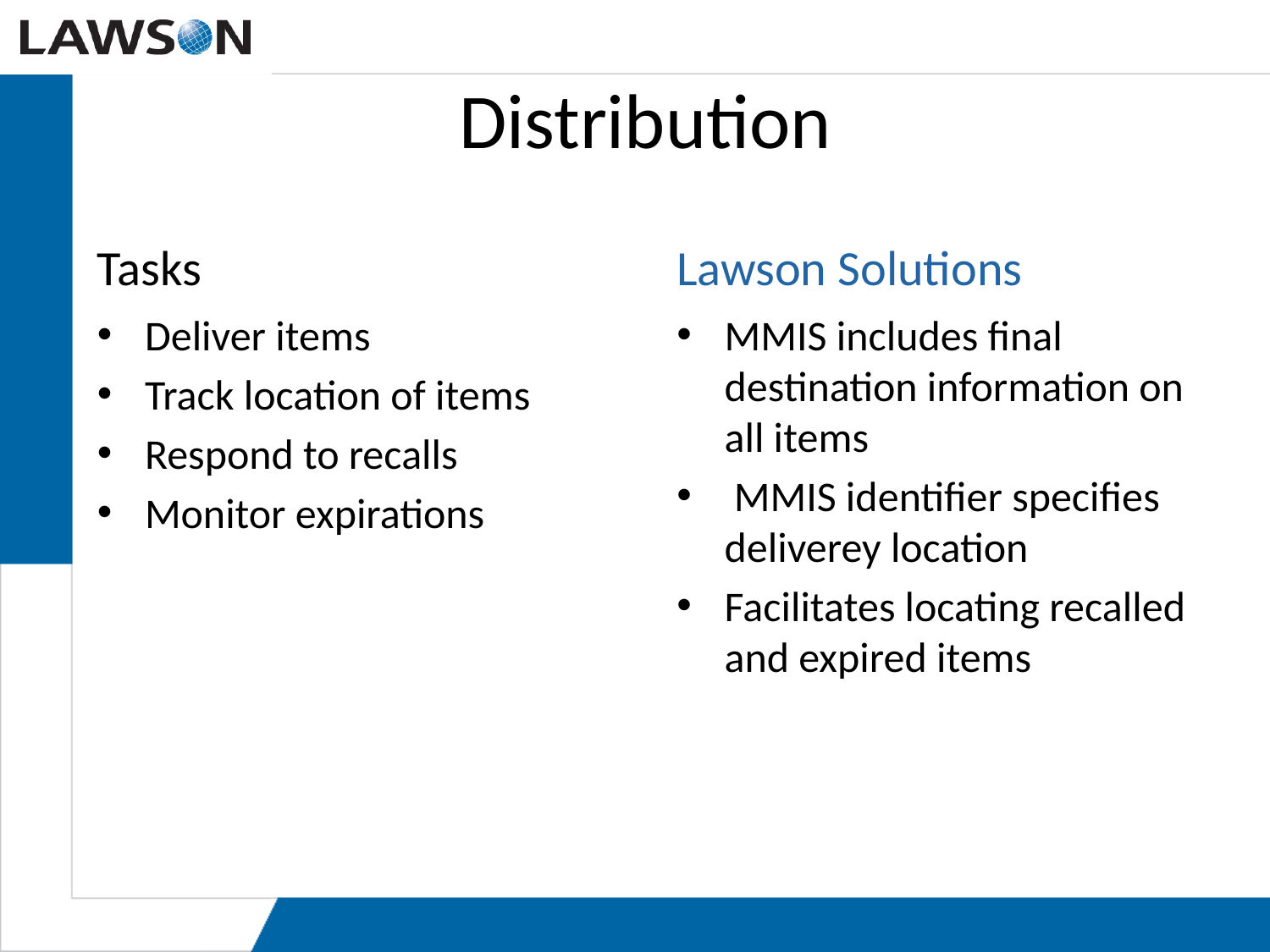

# Distribution
Tasks
Lawson Solutions
Deliver items
Track location of items
Respond to recalls
Monitor expirations
MMIS includes final destination information on all items
 MMIS identifier specifies  deliverey location
Facilitates locating recalled and expired items